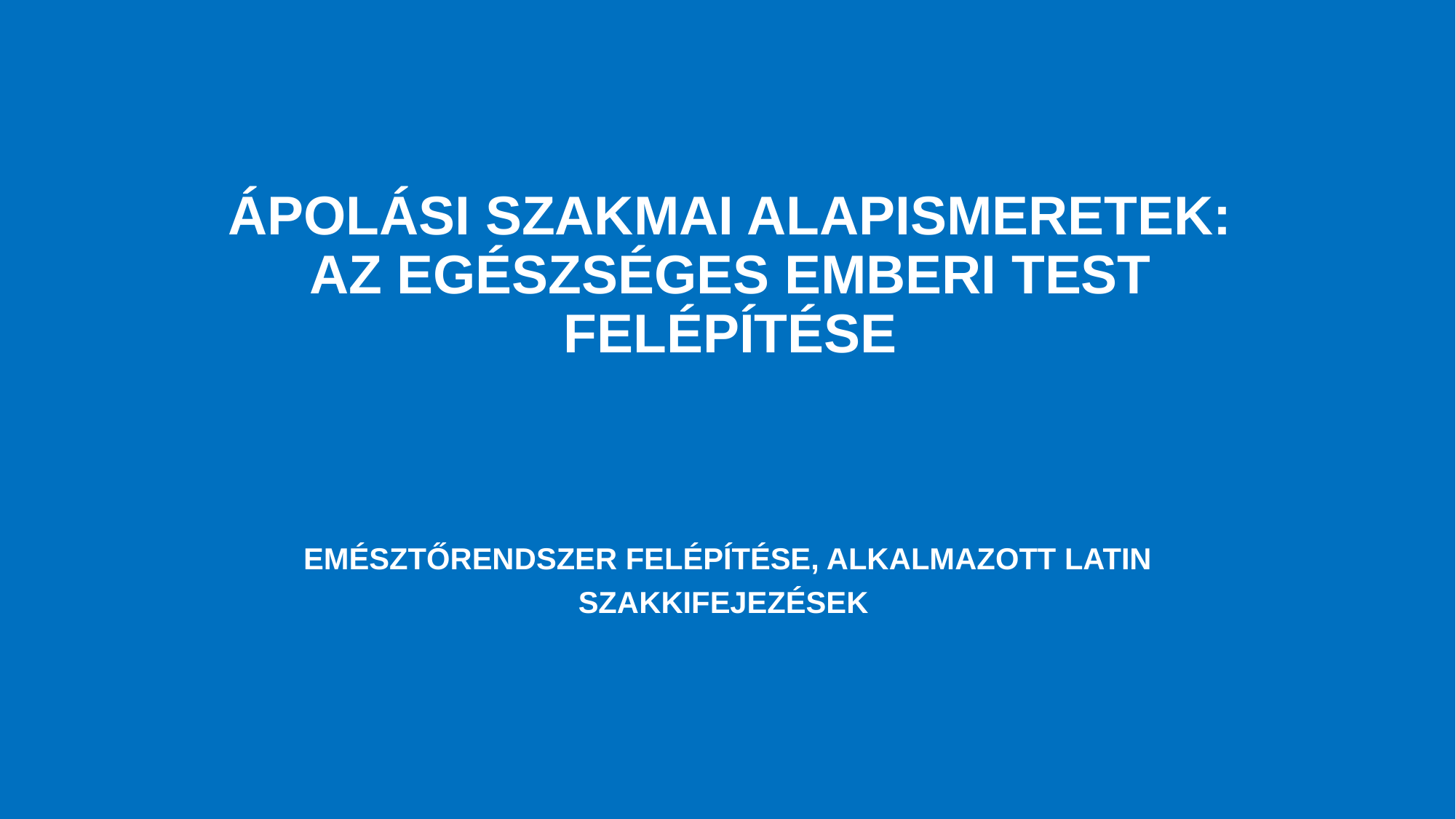

# Ápolási szakmai alapismeretek: az egészséges emberi test felépítése
Emésztőrendszer felépítése, alkalmazott latin szakkifejezések